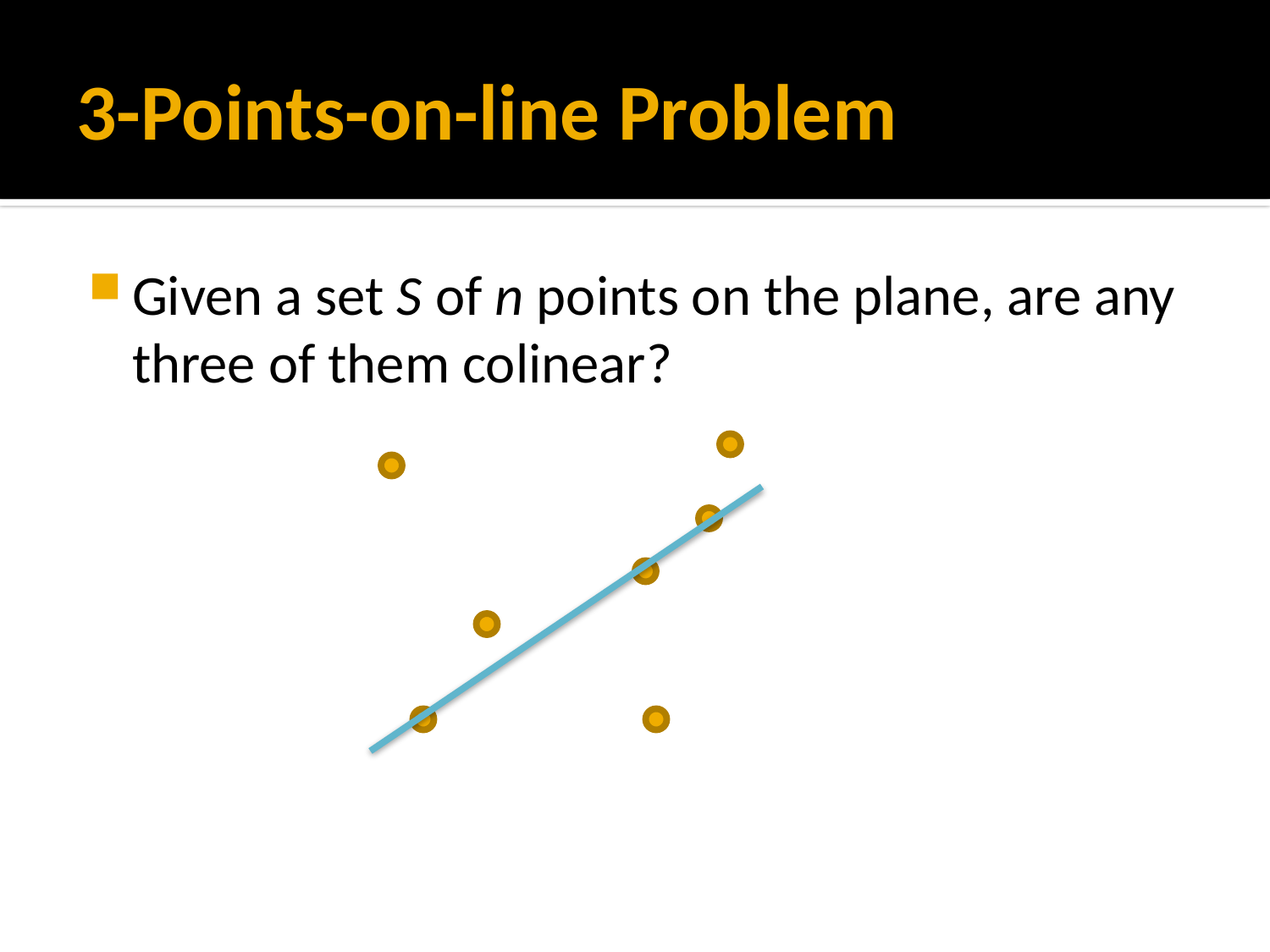

# 3-Points-on-line Problem
Given a set S of n points on the plane, are any three of them colinear?